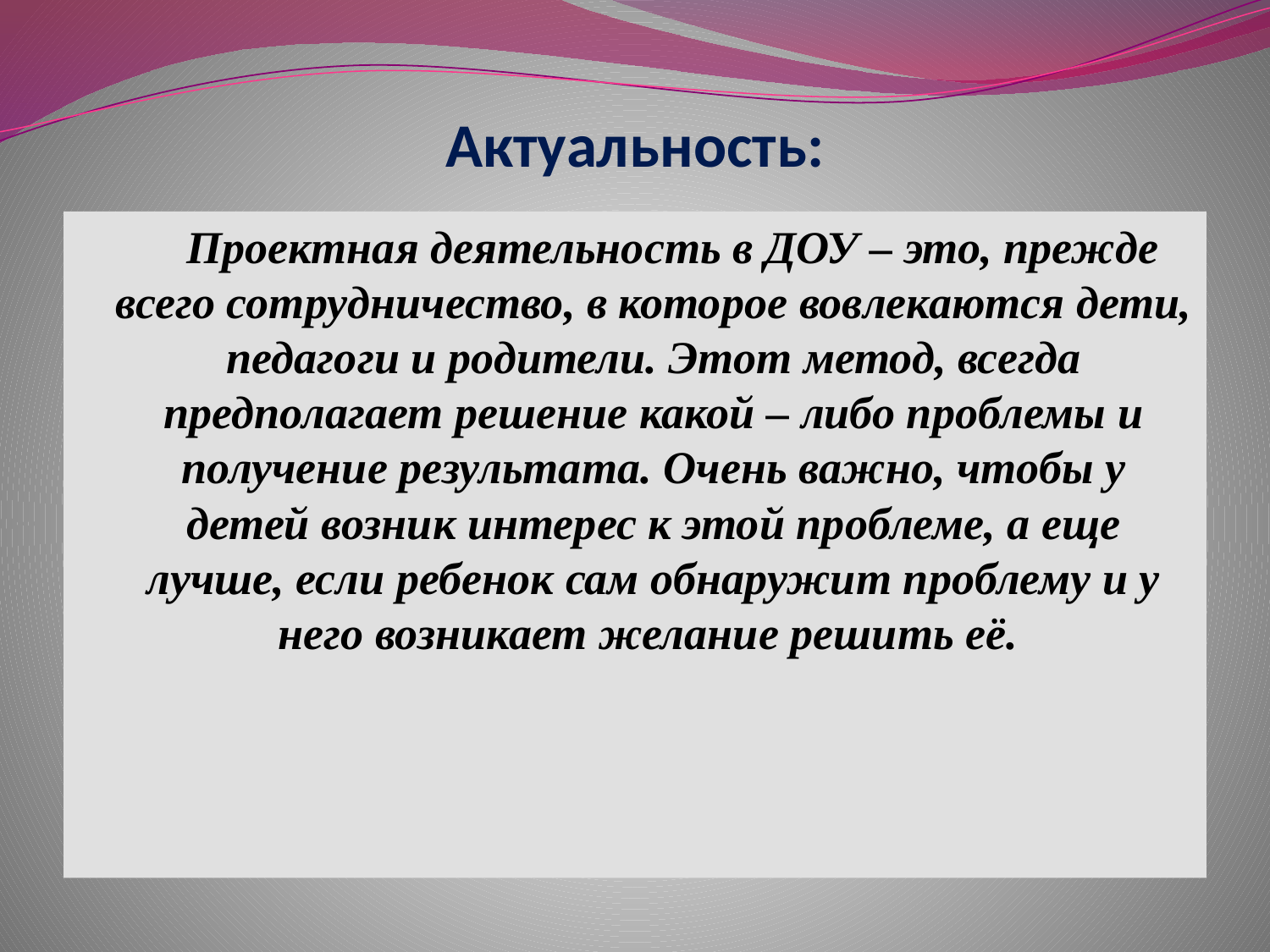

# Актуальность:
Проектная деятельность в ДОУ – это, прежде всего сотрудничество, в которое вовлекаются дети, педагоги и родители. Этот метод, всегда предполагает решение какой – либо проблемы и получение результата. Очень важно, чтобы у детей возник интерес к этой проблеме, а еще лучше, если ребенок сам обнаружит проблему и у него возникает желание решить её.